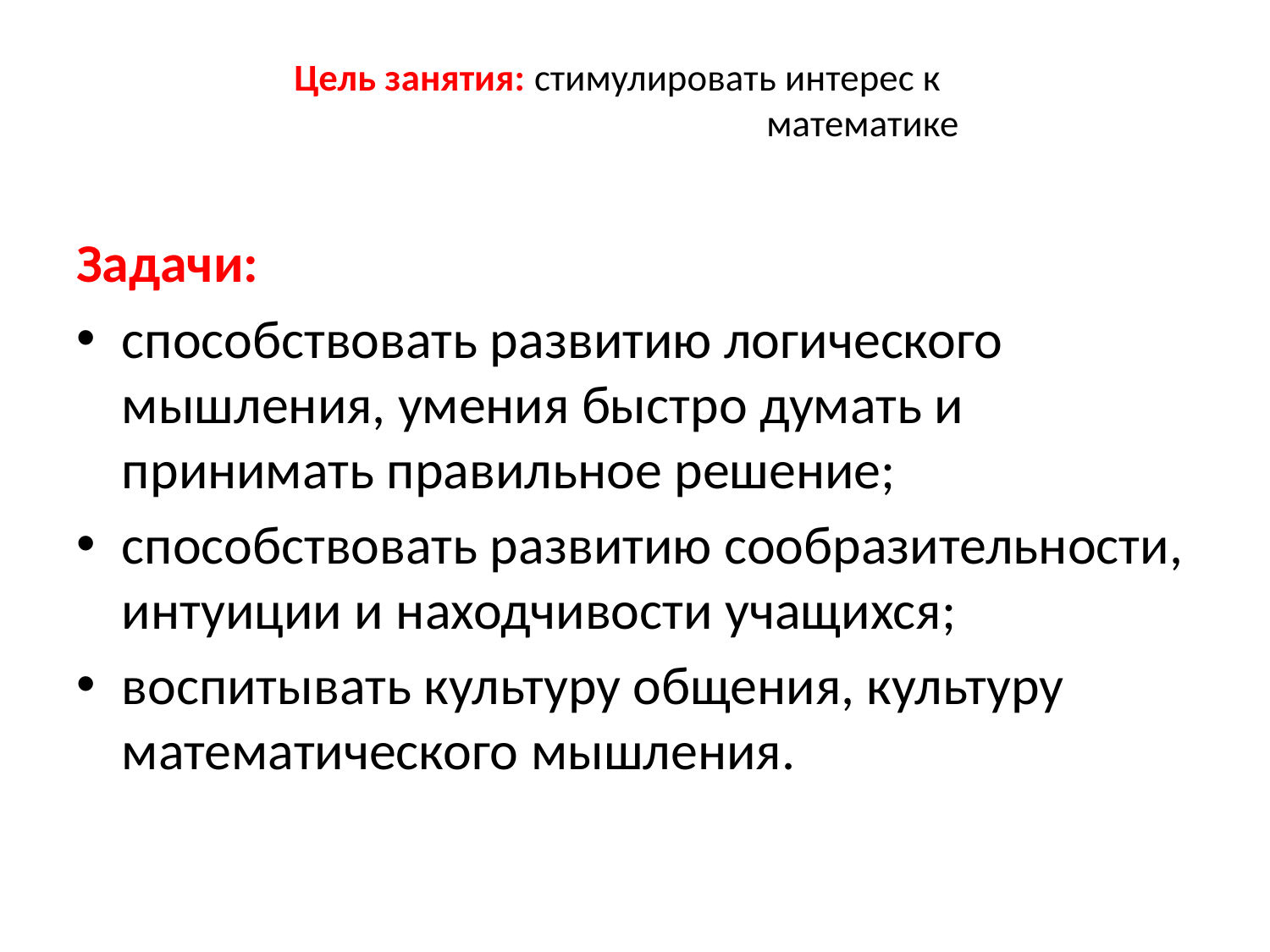

# Цель занятия: стимулировать интерес к математике
Задачи:
способствовать развитию логического мышления, умения быстро думать и принимать правильное решение;
способствовать развитию сообразительности, интуиции и находчивости учащихся;
воспитывать культуру общения, культуру математического мышления.